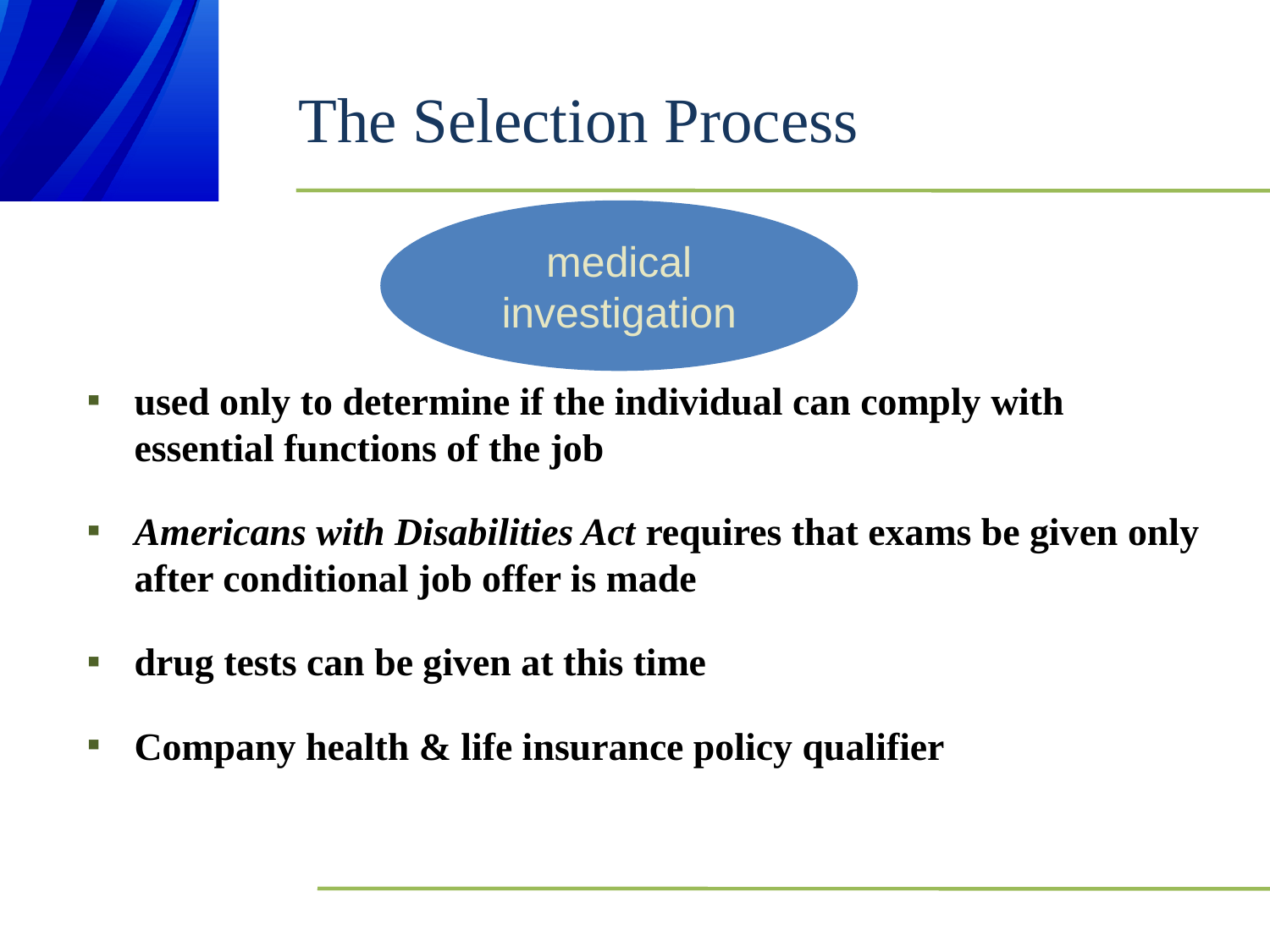

# The Selection Process
medical investigation
used only to determine if the individual can comply with essential functions of the job

Americans with Disabilities Act requires that exams be given only after conditional job offer is made

drug tests can be given at this time

Company health & life insurance policy qualifier